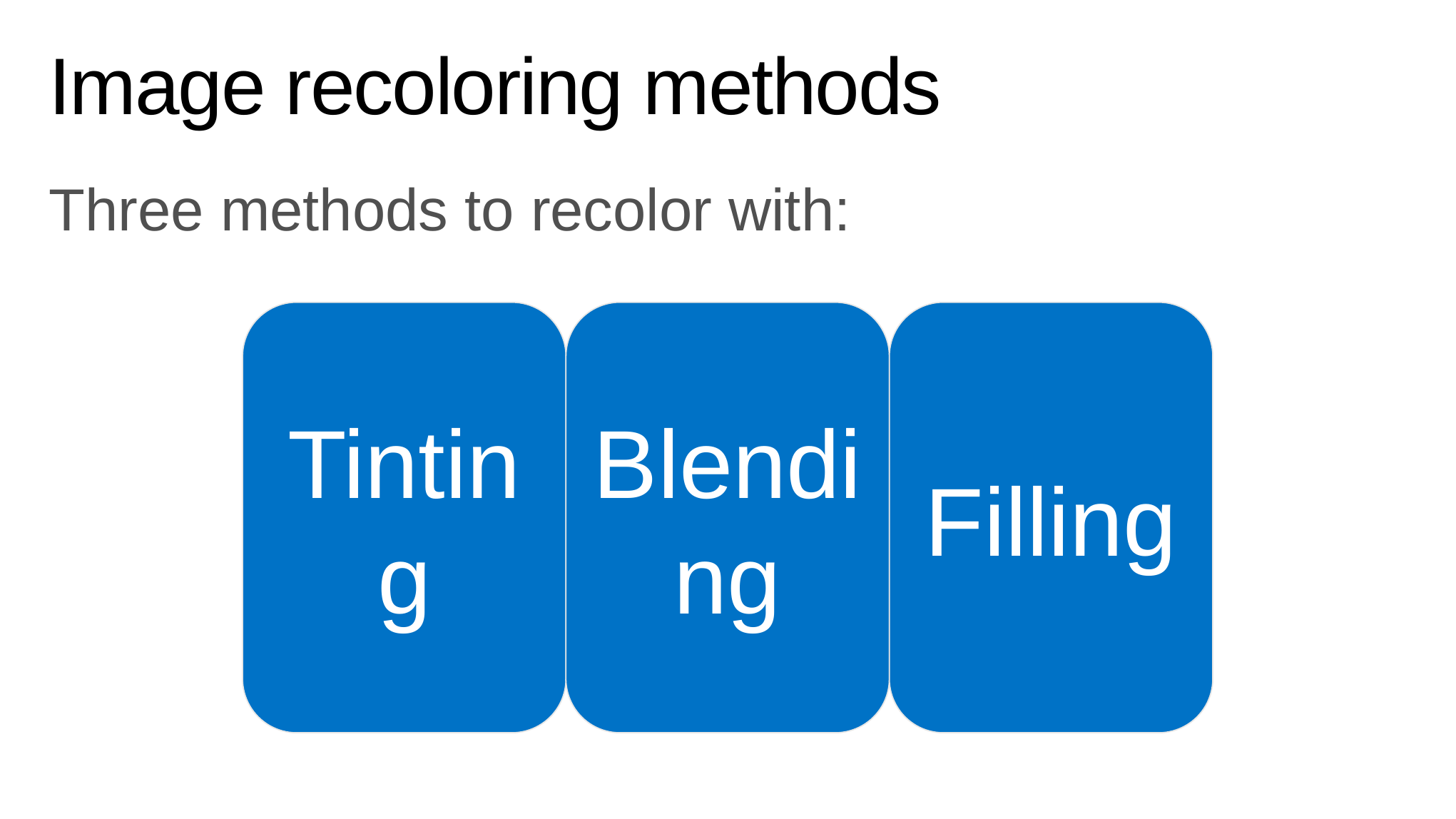

# Image recoloring methods
Three methods to recolor with:
Filling